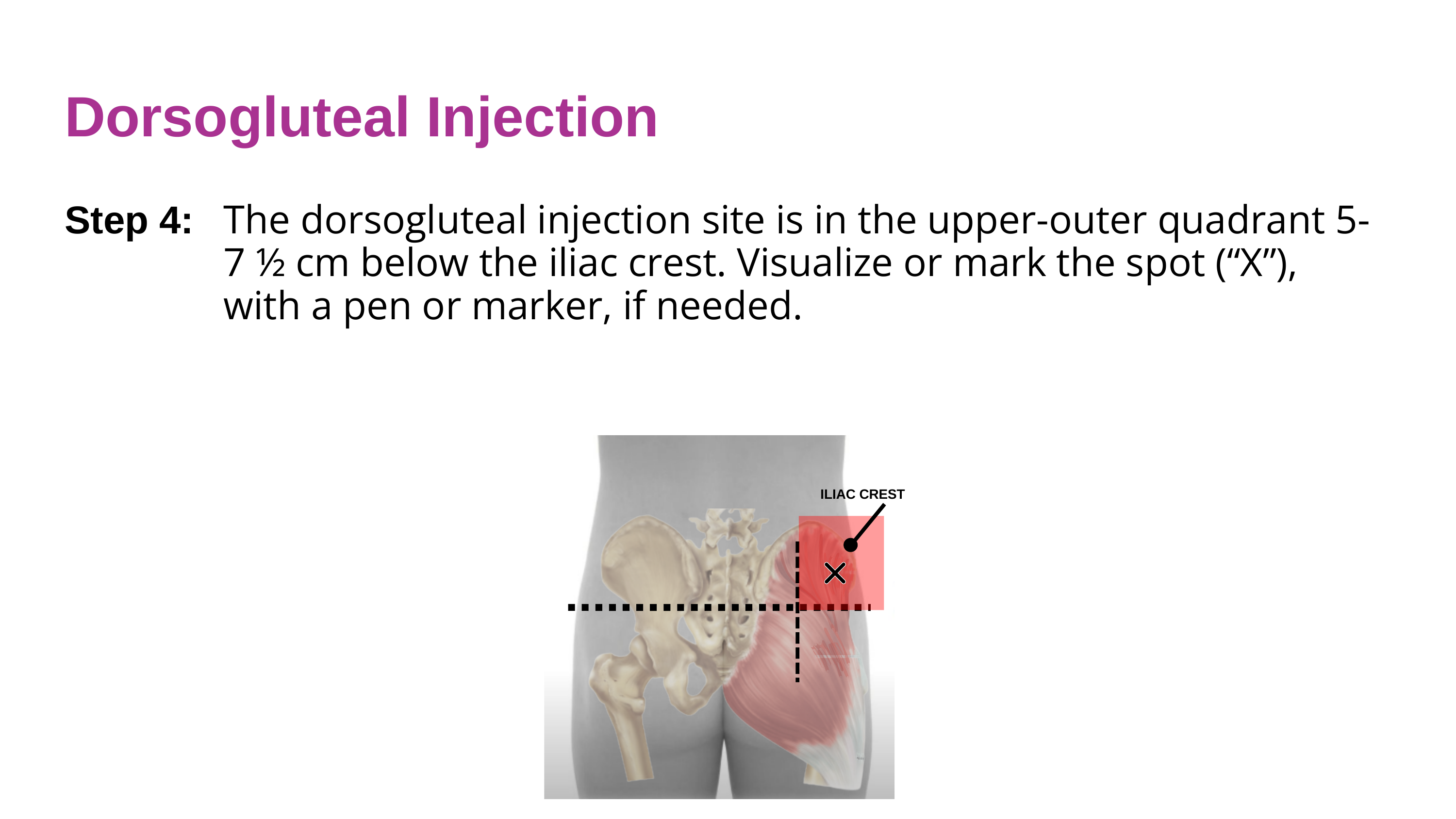

Dorsogluteal Injection
Step 4:
The dorsogluteal injection site is in the upper-outer quadrant 5-7 ½ cm below the iliac crest. Visualize or mark the spot (“X”), with a pen or marker, if needed.

ILIAC CREST